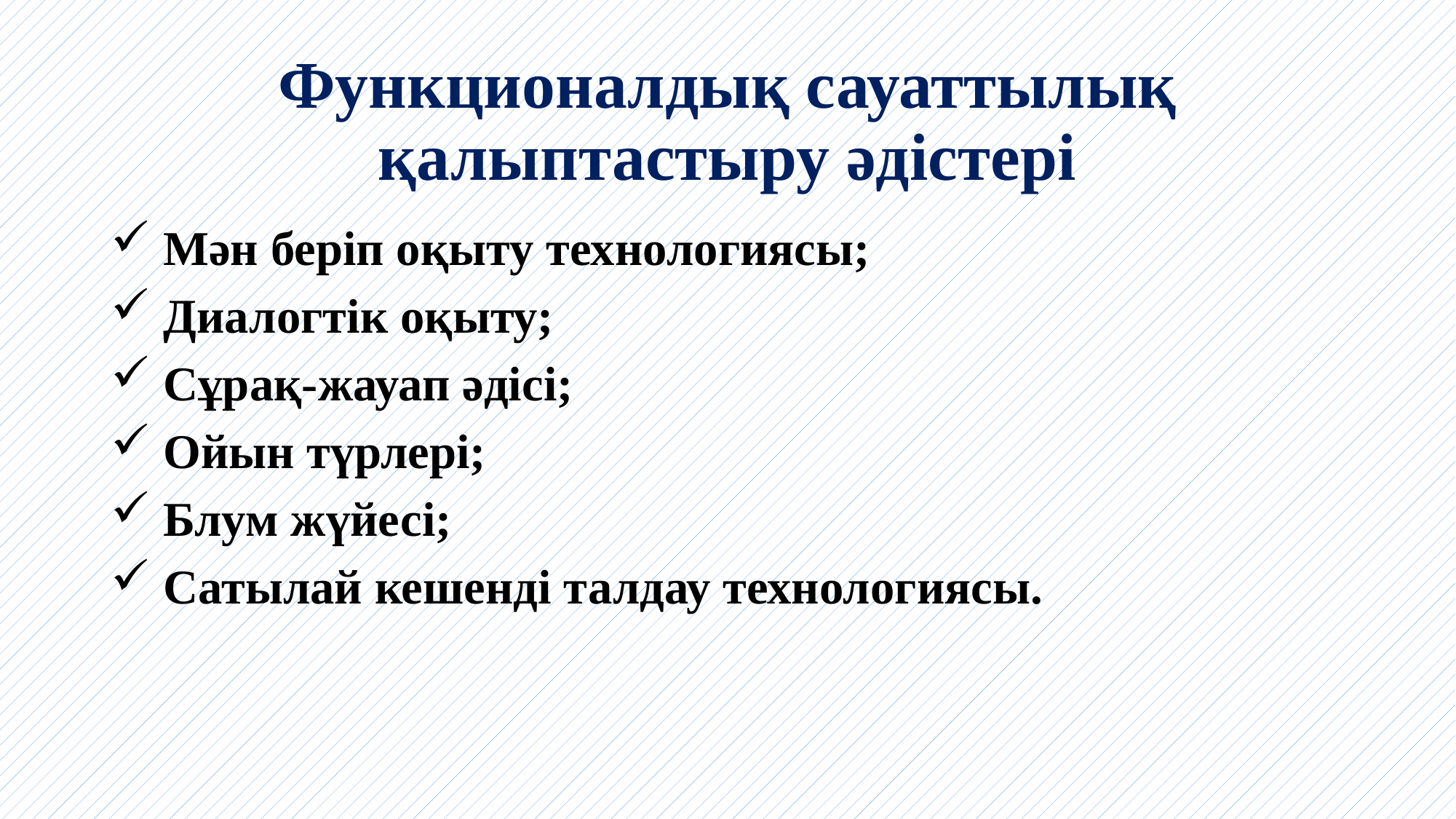

# Функционалдық сауаттылық қалыптастыру әдістері
 Мән беріп оқыту технологиясы;
 Диалогтік оқыту;
 Сұрақ-жауап әдісі;
 Ойын түрлері;
 Блум жүйесі;
 Сатылай кешенді талдау технологиясы.